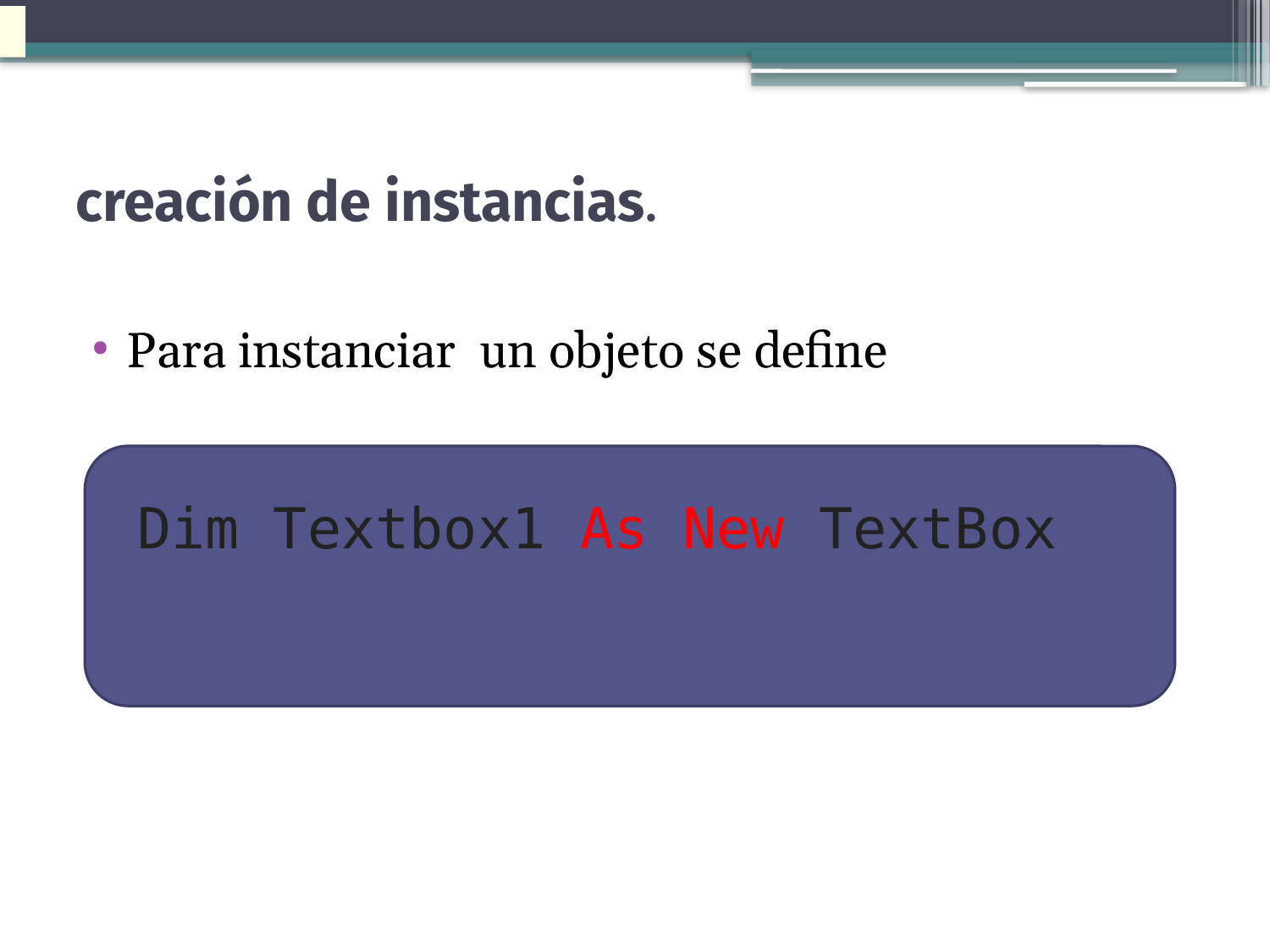

# creación de instancias.
Para instanciar  un objeto se define

Dim Textbox1 As New TextBox